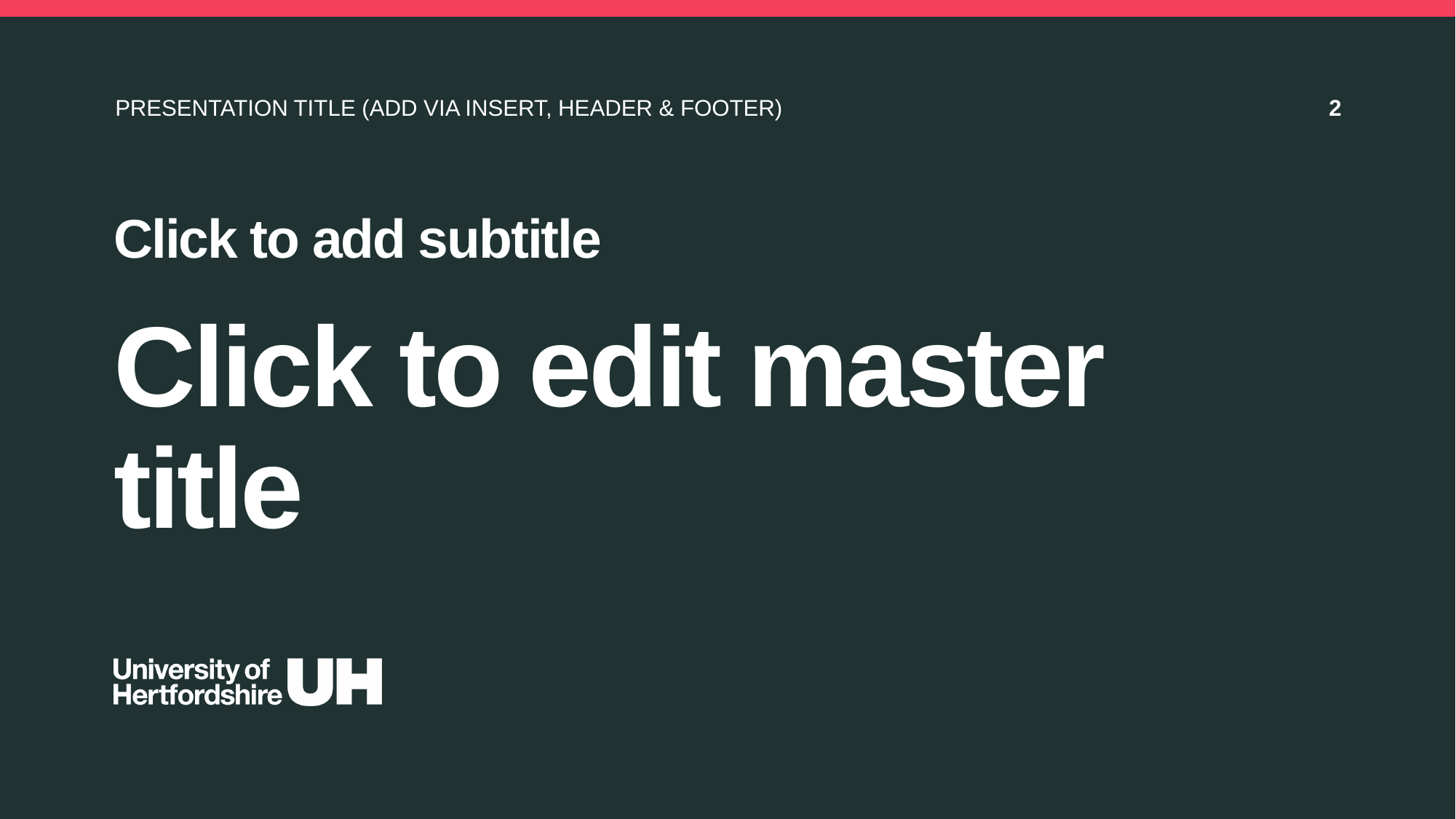

PRESENTATION TITLE (ADD VIA INSERT, HEADER & FOOTER)
2
Click to add subtitle
# Click to edit master title